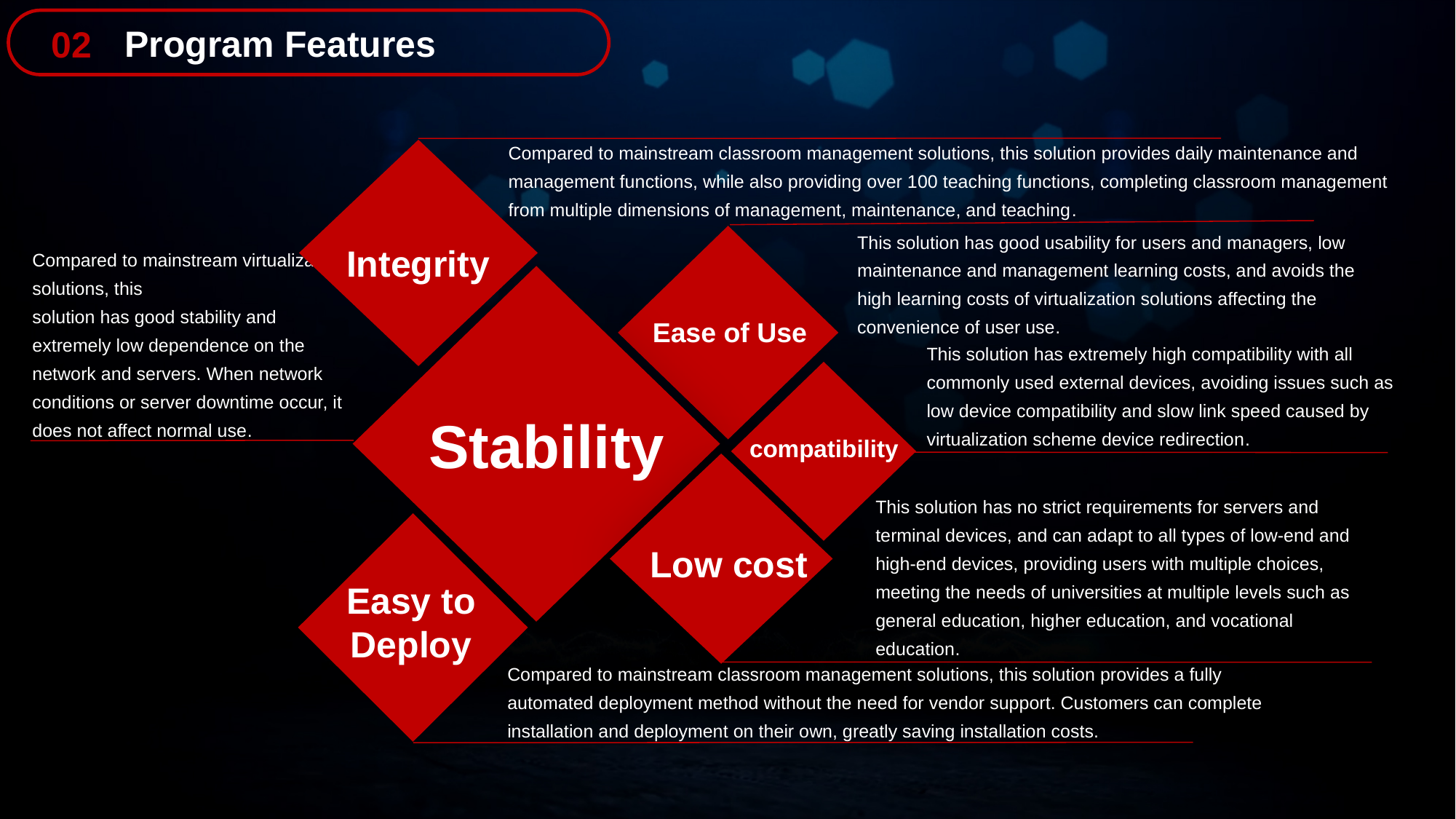

Program Features
02
Compared to mainstream classroom management solutions, this solution provides daily maintenance and management functions, while also providing over 100 teaching functions, completing classroom management from multiple dimensions of management, maintenance, and teaching.

This solution has good usability for users and managers, low maintenance and management learning costs, and avoids the high learning costs of virtualization solutions affecting the convenience of user use.

Integrity
Compared to mainstream virtualization solutions, this
solution has good stability and extremely low dependence on the network and servers. When network conditions or server downtime occur, it does not affect normal use.

Ease of Use
This solution has extremely high compatibility with all commonly used external devices, avoiding issues such as low device compatibility and slow link speed caused by virtualization scheme device redirection.

Stability
compatibility

This solution has no strict requirements for servers and terminal devices, and can adapt to all types of low-end and high-end devices, providing users with multiple choices, meeting the needs of universities at multiple levels such as general education, higher education, and vocational education.

Low cost
Easy to Deploy
Compared to mainstream classroom management solutions, this solution provides a fully automated deployment method without the need for vendor support. Customers can complete installation and deployment on their own, greatly saving installation costs.